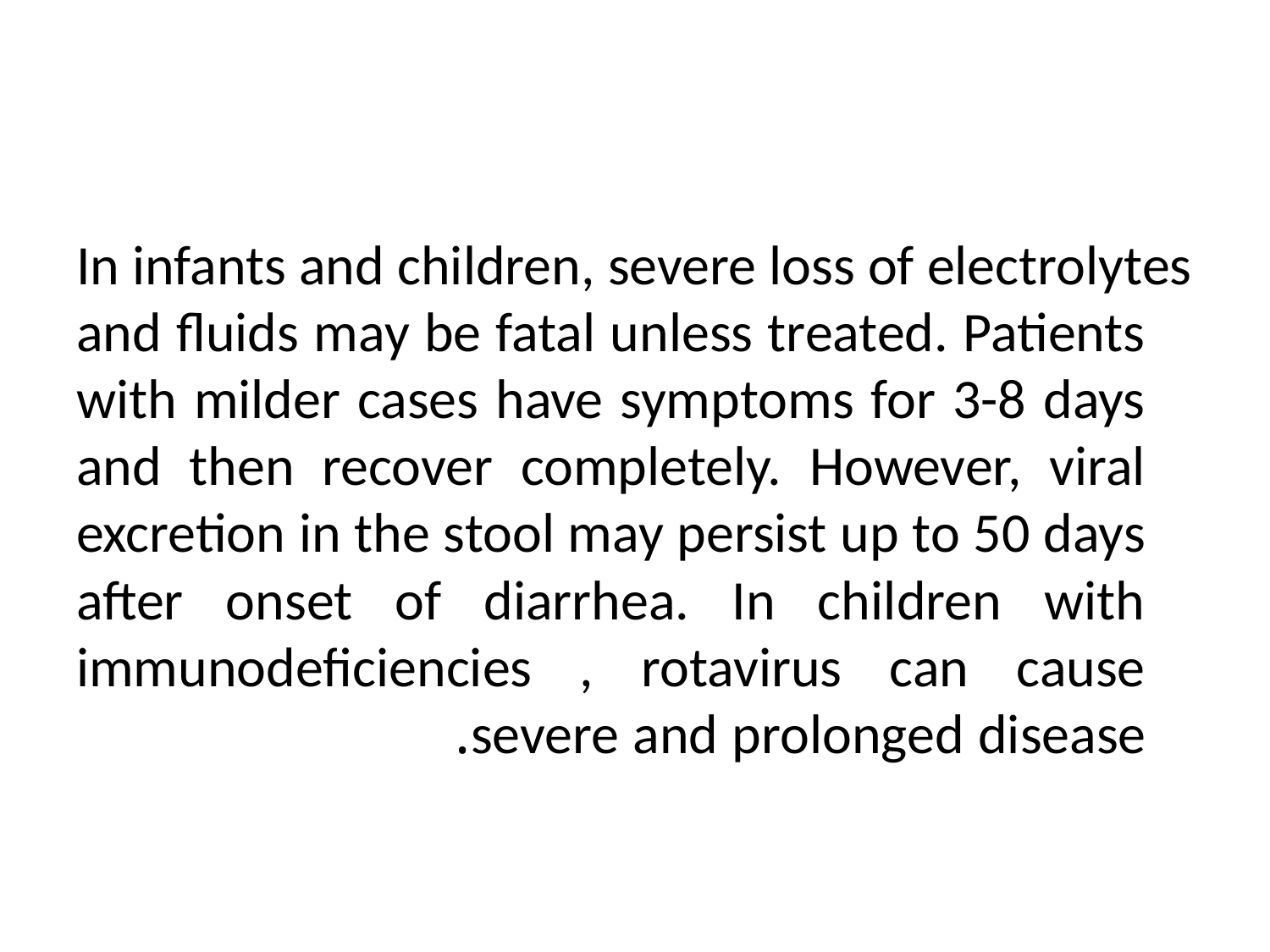

In infants and children, severe loss of electrolytes and fluids may be fatal unless treated. Patients with milder cases have symptoms for 3-8 days and then recover completely. However, viral excretion in the stool may persist up to 50 days after onset of diarrhea. In children with immunodeficiencies , rotavirus can cause severe and prolonged disease.